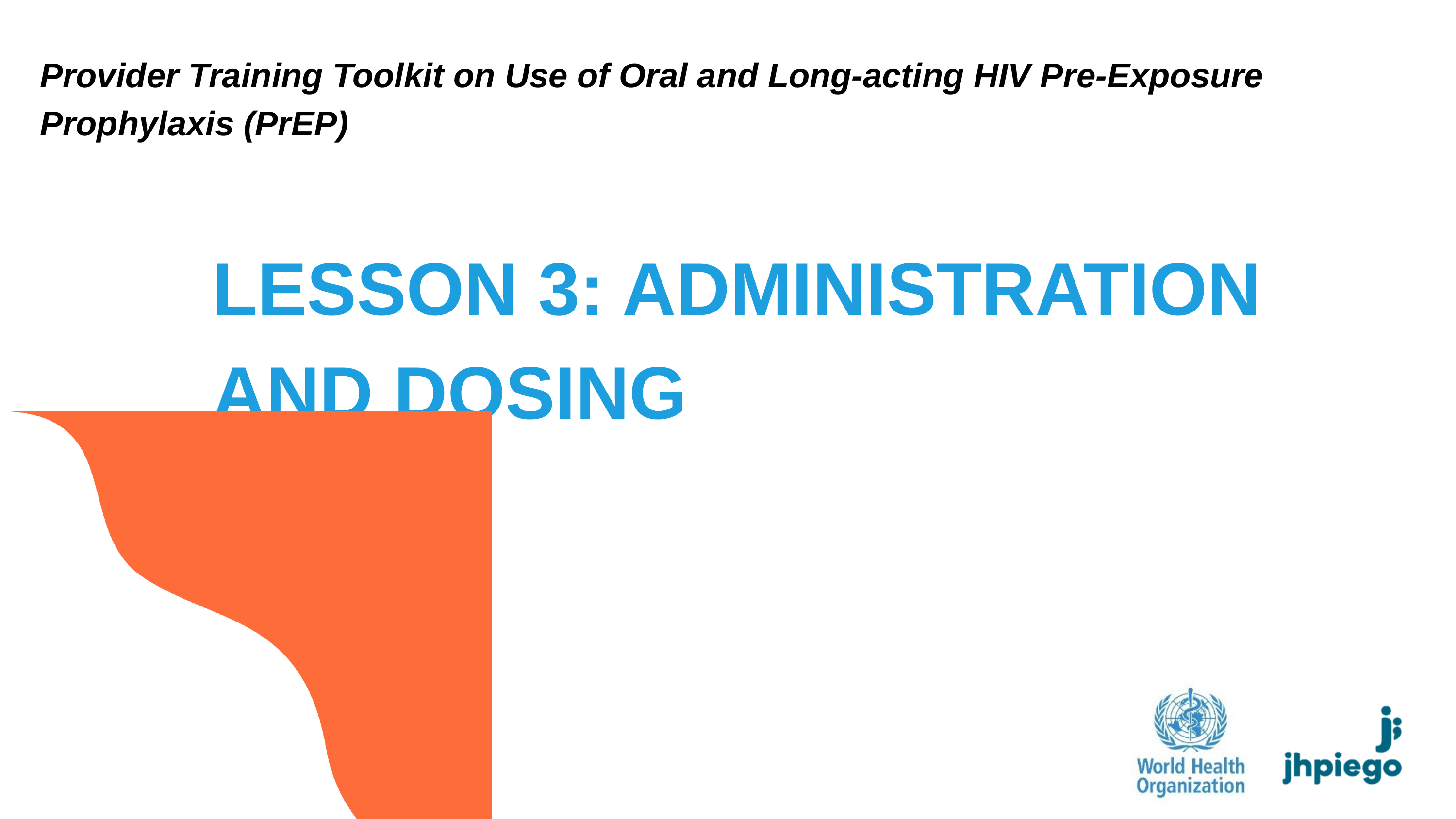

Provider Training Toolkit on Use of Oral and Long-acting HIV Pre-Exposure Prophylaxis (PrEP)
LESSON 3: ADMINISTRATION AND DOSING